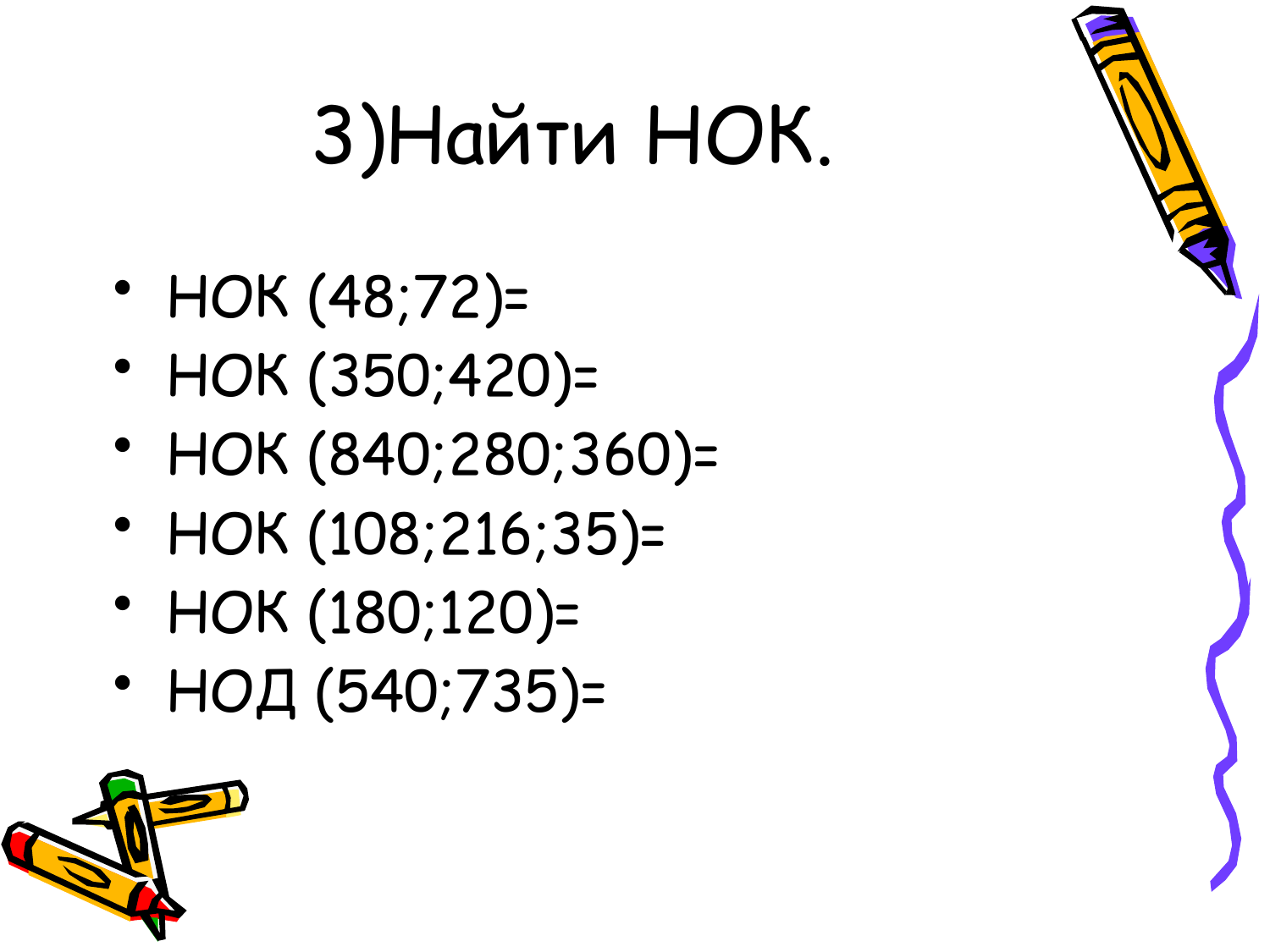

3)Найти НОК.
НОК (48;72)=
НОК (350;420)=
НОК (840;280;360)=
НОК (108;216;35)=
НОК (180;120)=
НОД (540;735)=